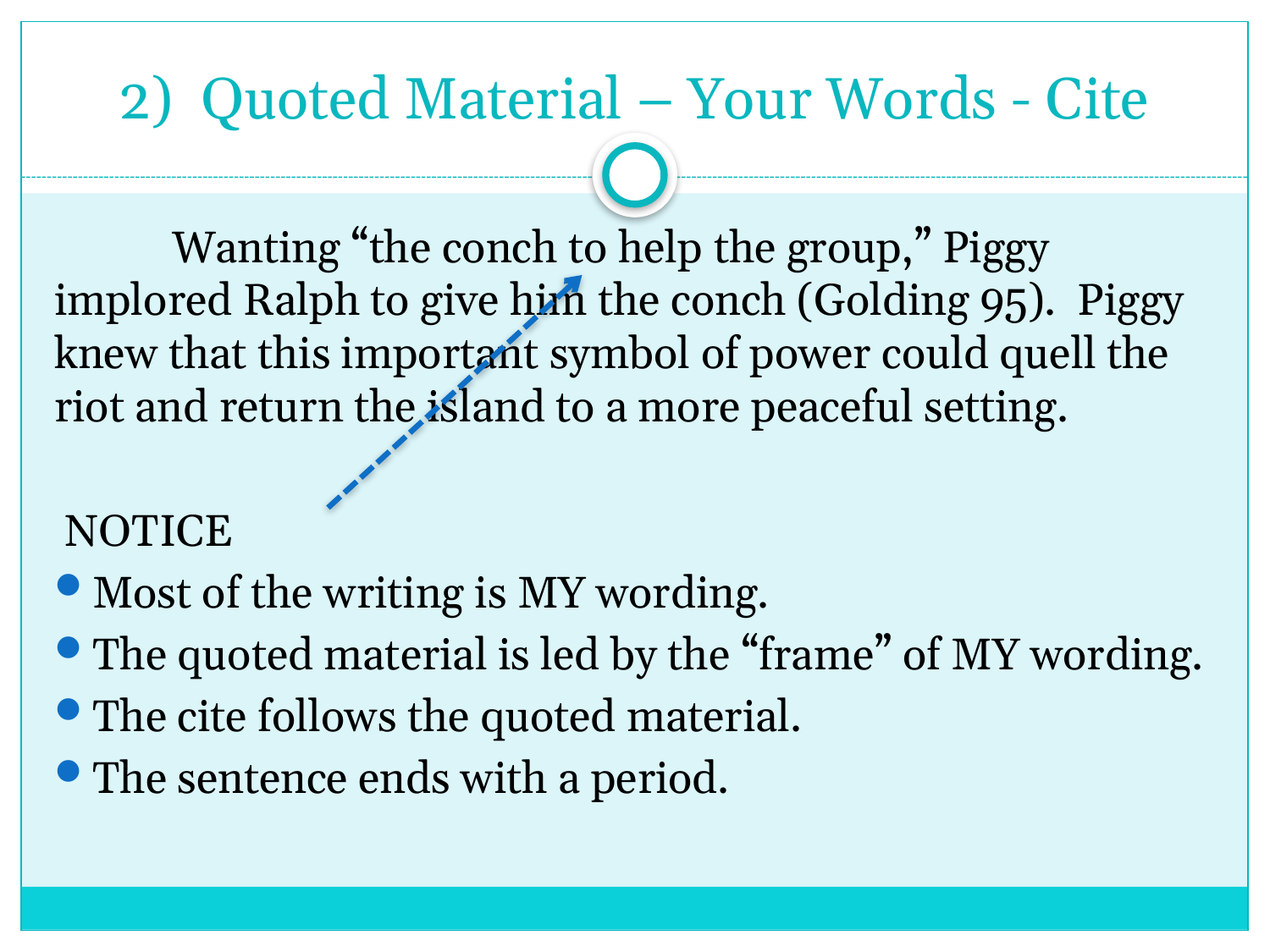

# 2)  Quoted Material – Your Words - Cite
	Wanting “the conch to help the group,” Piggy implored Ralph to give him the conch (Golding 95).  Piggy knew that this important symbol of power could quell the riot and return the island to a more peaceful setting.

 NOTICE
Most of the writing is MY wording.
The quoted material is led by the “frame” of MY wording.
The cite follows the quoted material.
The sentence ends with a period.